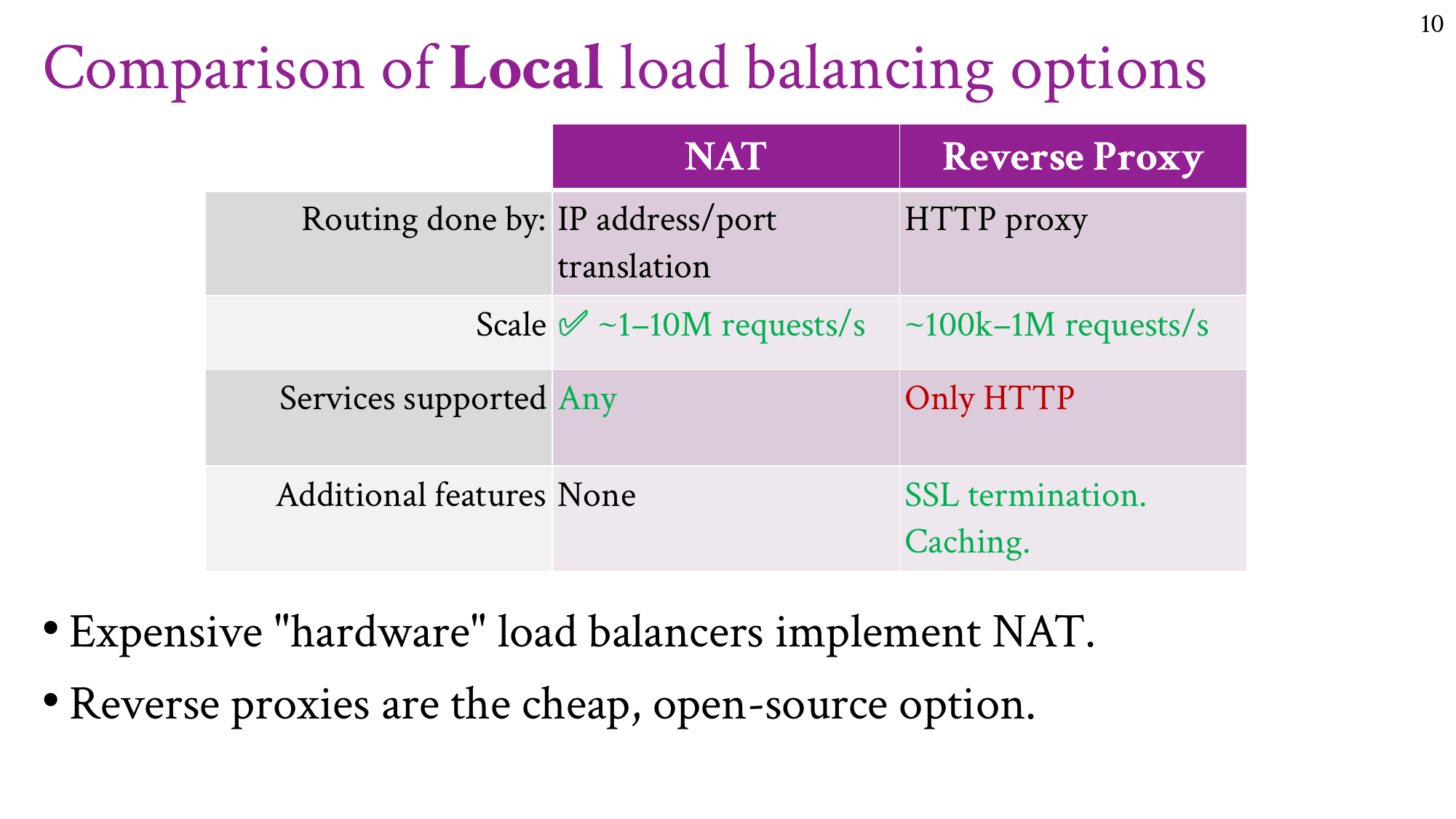

10
# Comparison of Local load balancing options
|  | NAT | Reverse Proxy |
| --- | --- | --- |
| Routing done by: | IP address/port translation | HTTP proxy |
| Scale | ✅ ~1–10M requests/s | ~100k–1M requests/s |
| Services supported | Any | Only HTTP |
| Additional features | None | SSL termination. Caching. |
Expensive "hardware" load balancers implement NAT.
Reverse proxies are the cheap, open-source option.